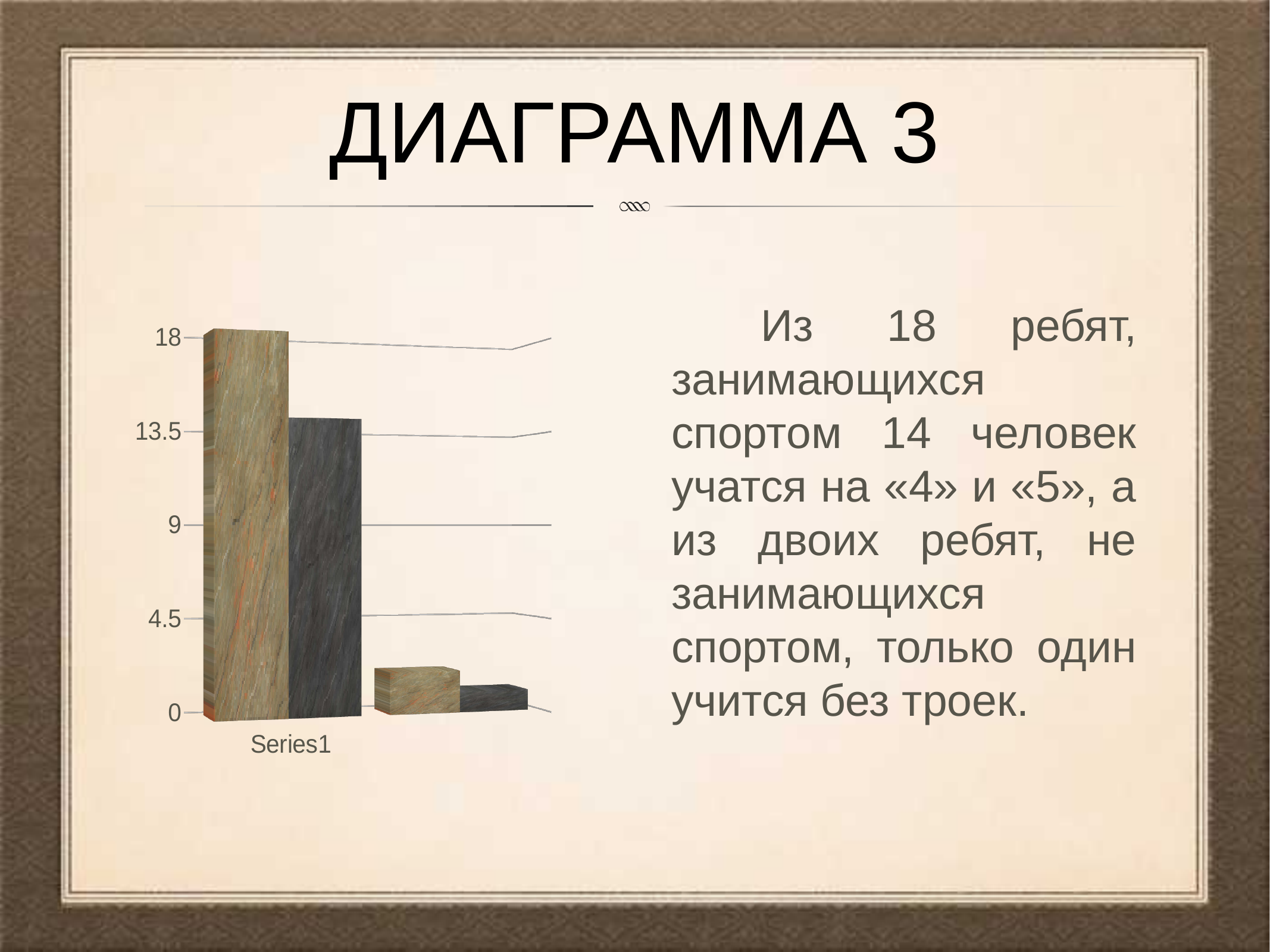

# Диаграмма 3
	Из 18 ребят, занимающихся спортом 14 человек учатся на «4» и «5», а из двоих ребят, не занимающихся спортом, только один учится без троек.

[unsupported chart]